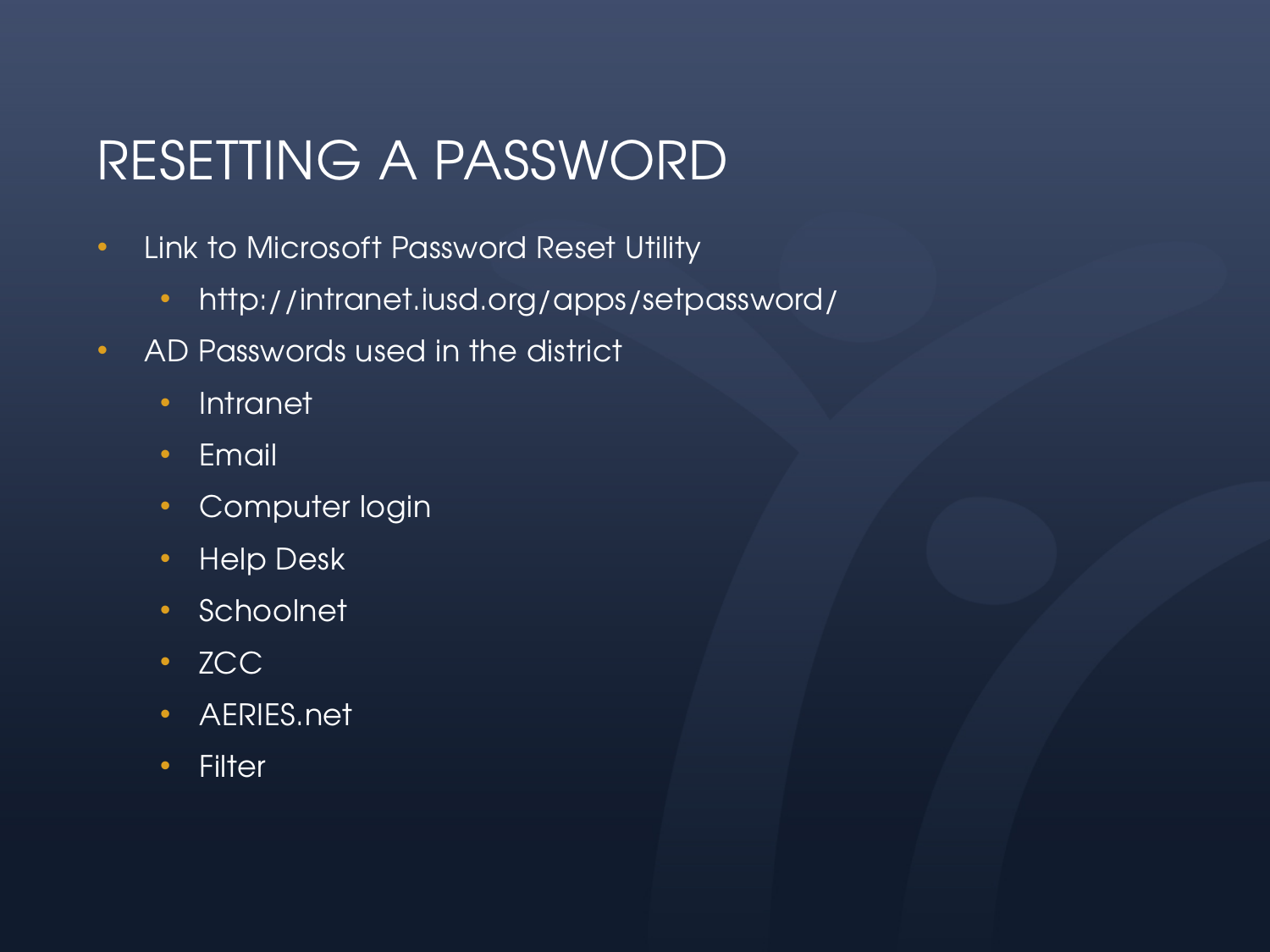

# Resetting a password
Link to Microsoft Password Reset Utility
http://intranet.iusd.org/apps/setpassword/
AD Passwords used in the district
Intranet
Email
Computer login
Help Desk
Schoolnet
ZCC
AERIES.net
Filter